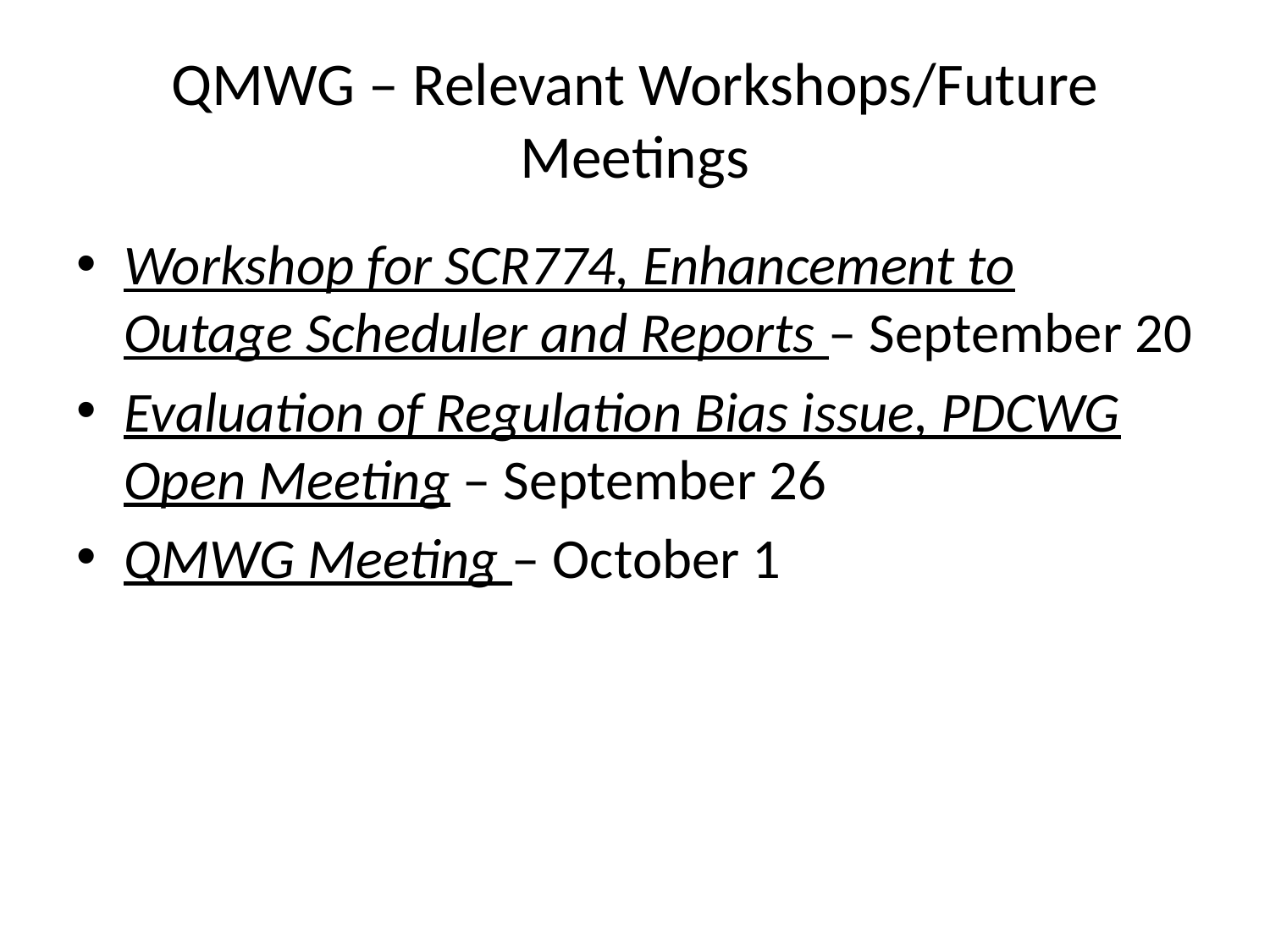

# QMWG – Relevant Workshops/Future Meetings
Workshop for SCR774, Enhancement to Outage Scheduler and Reports – September 20
Evaluation of Regulation Bias issue, PDCWG Open Meeting – September 26
QMWG Meeting – October 1